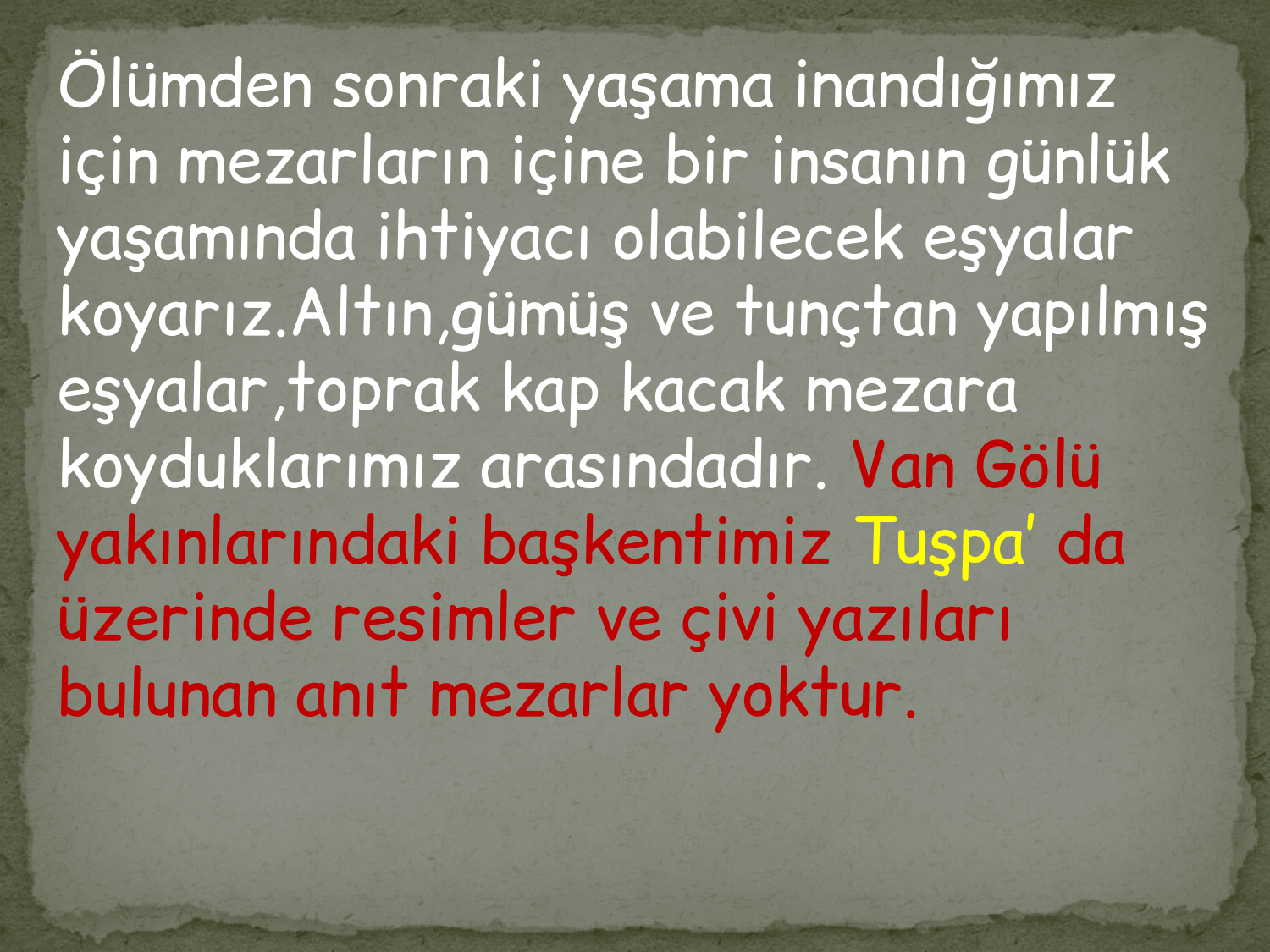

Ölümden sonraki yaşama inandığımız için mezarların içine bir insanın günlük yaşamında ihtiyacı olabilecek eşyalar koyarız.Altın,gümüş ve tunçtan yapılmış eşyalar,toprak kap kacak mezara koyduklarımız arasındadır. Van Gölü yakınlarındaki başkentimiz Tuşpa’ da üzerinde resimler ve çivi yazıları bulunan anıt mezarlar yoktur.